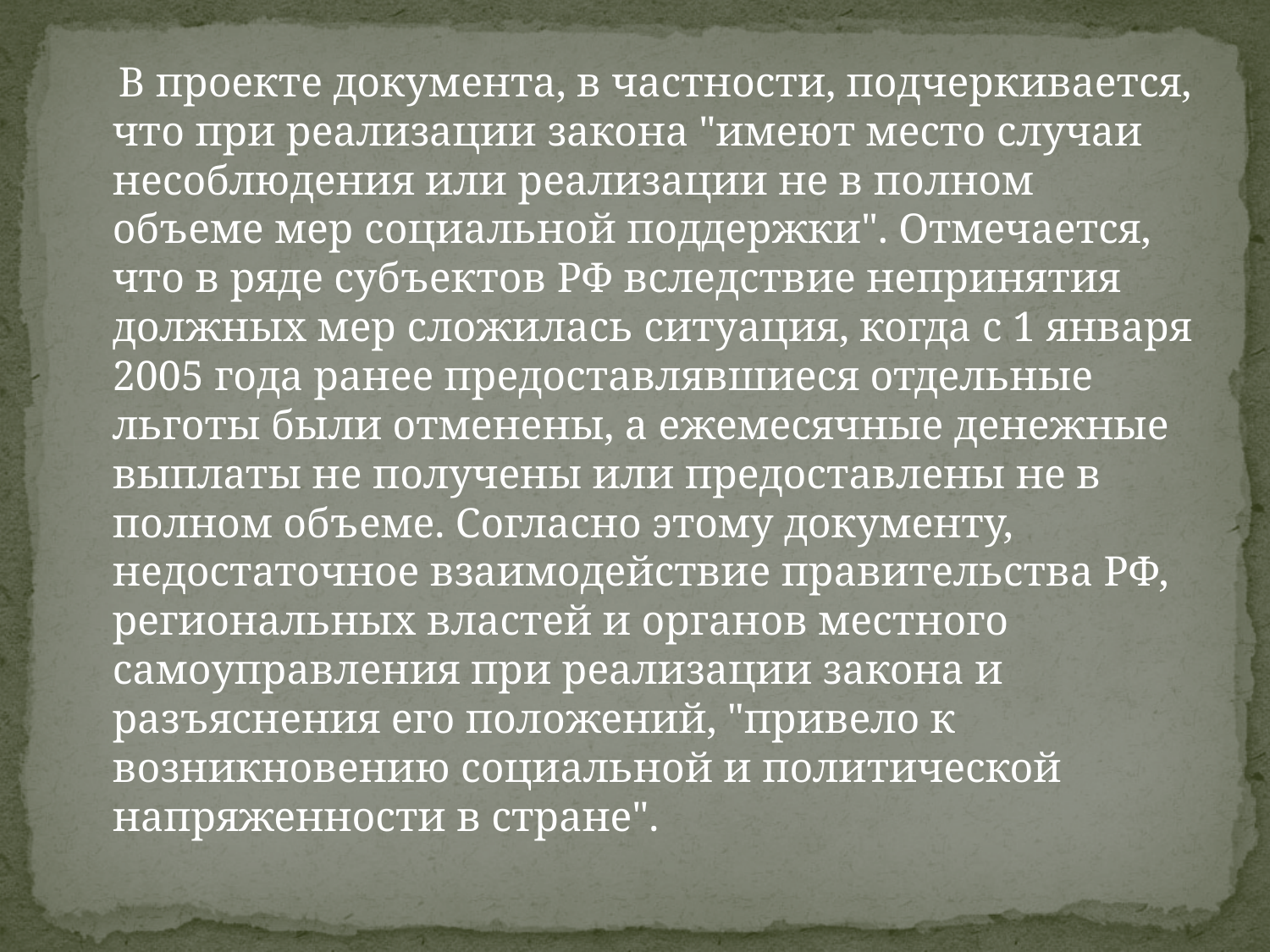

В проекте документа, в частности, подчеркивается, что при реализации закона "имеют место случаи несоблюдения или реализации не в полном объеме мер социальной поддержки". Отмечается, что в ряде субъектов РФ вследствие непринятия должных мер сложилась ситуация, когда с 1 января 2005 года ранее предоставлявшиеся отдельные льготы были отменены, а ежемесячные денежные выплаты не получены или предоставлены не в полном объеме. Согласно этому документу, недостаточное взаимодействие правительства РФ, региональных властей и органов местного самоуправления при реализации закона и разъяснения его положений, "привело к возникновению социальной и политической напряженности в стране".